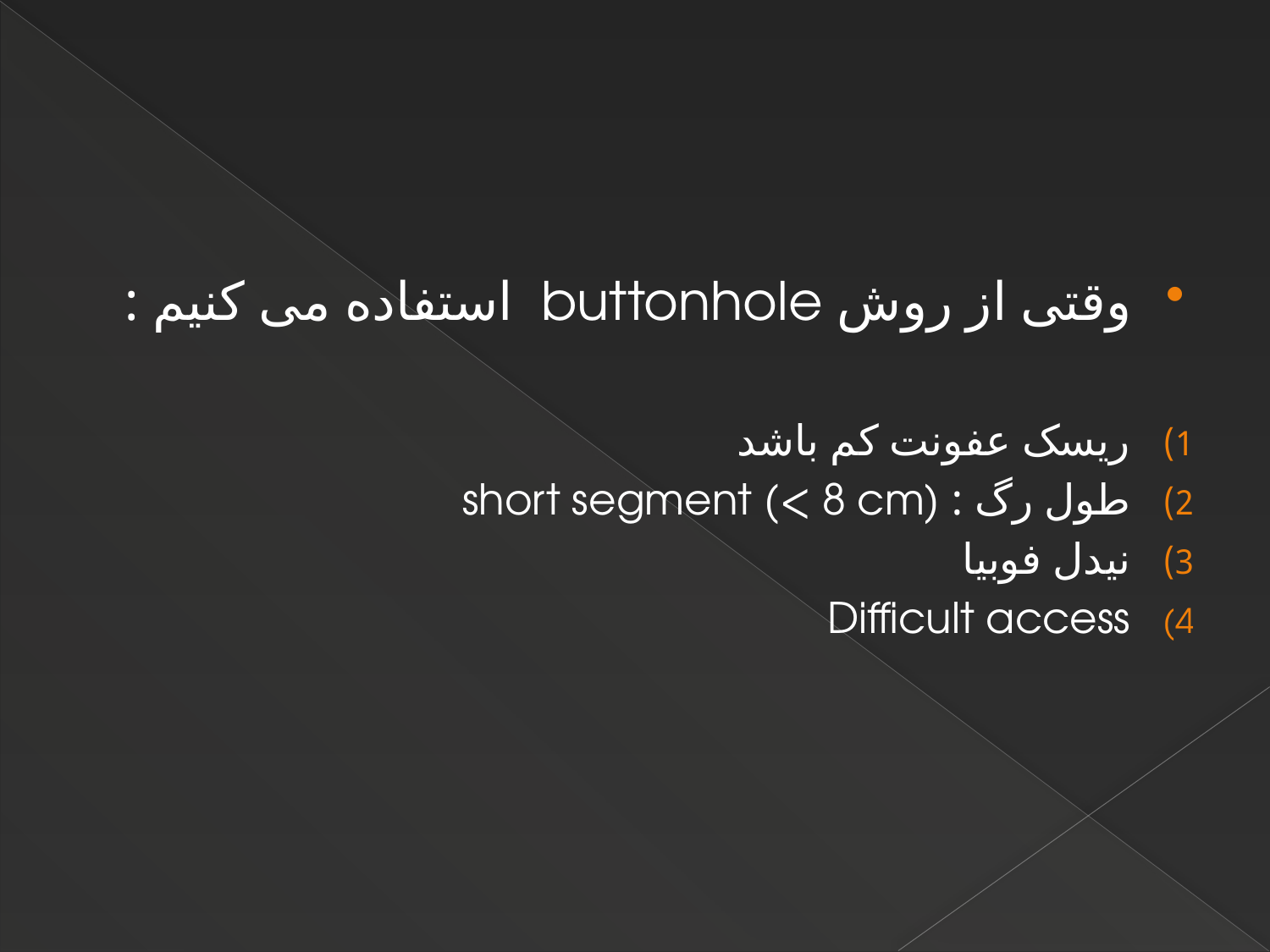

#
وقتی از روش buttonhole  استفاده می کنیم :

ریسک عفونت کم باشد
طول رگ : short segment (< 8 cm)
نیدل فوبیا
Difficult access